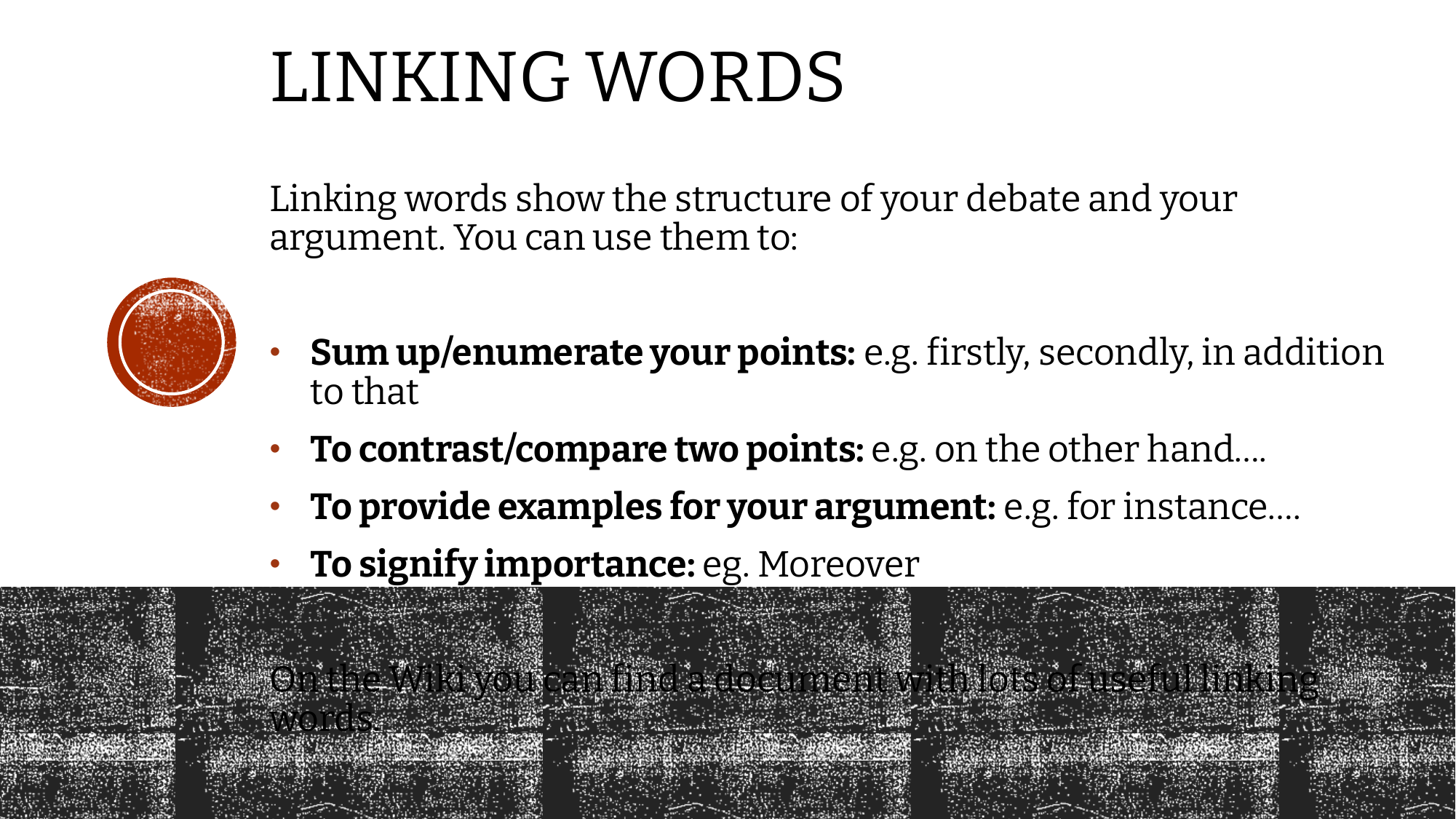

# Linking words
Linking words show the structure of your debate and your argument. You can use them to:

Sum up/enumerate your points: e.g. firstly, secondly, in addition to that
To contrast/compare two points: e.g. on the other hand….
To provide examples for your argument: e.g. for instance….
To signify importance: eg. Moreover

On the Wiki you can find a document with lots of useful linking words.